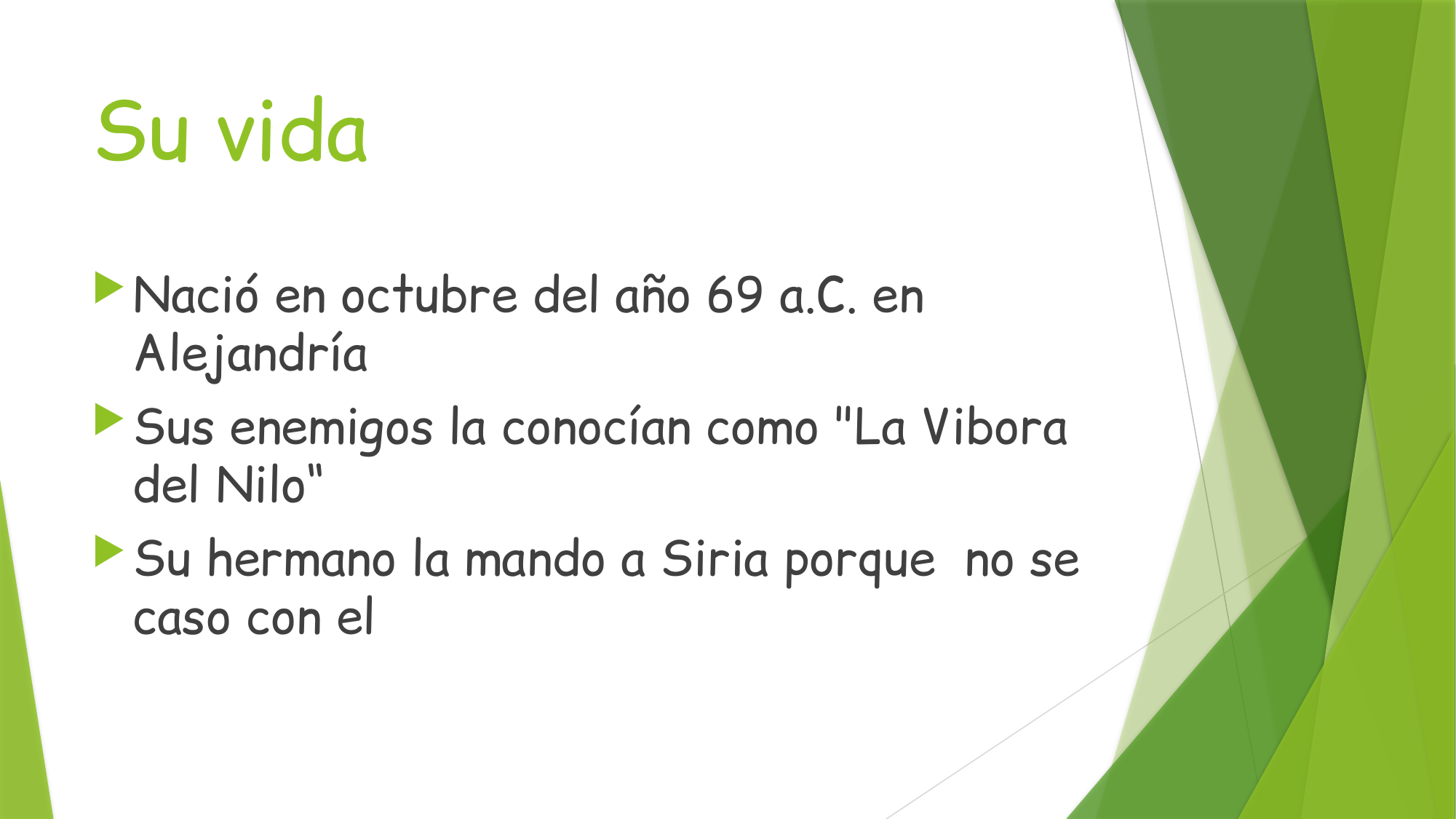

# Su vida
Nació en octubre del año 69 a.C. en Alejandría
Sus enemigos la conocían como "La Vibora del Nilo“
Su hermano la mando a Siria porque  no se caso con el